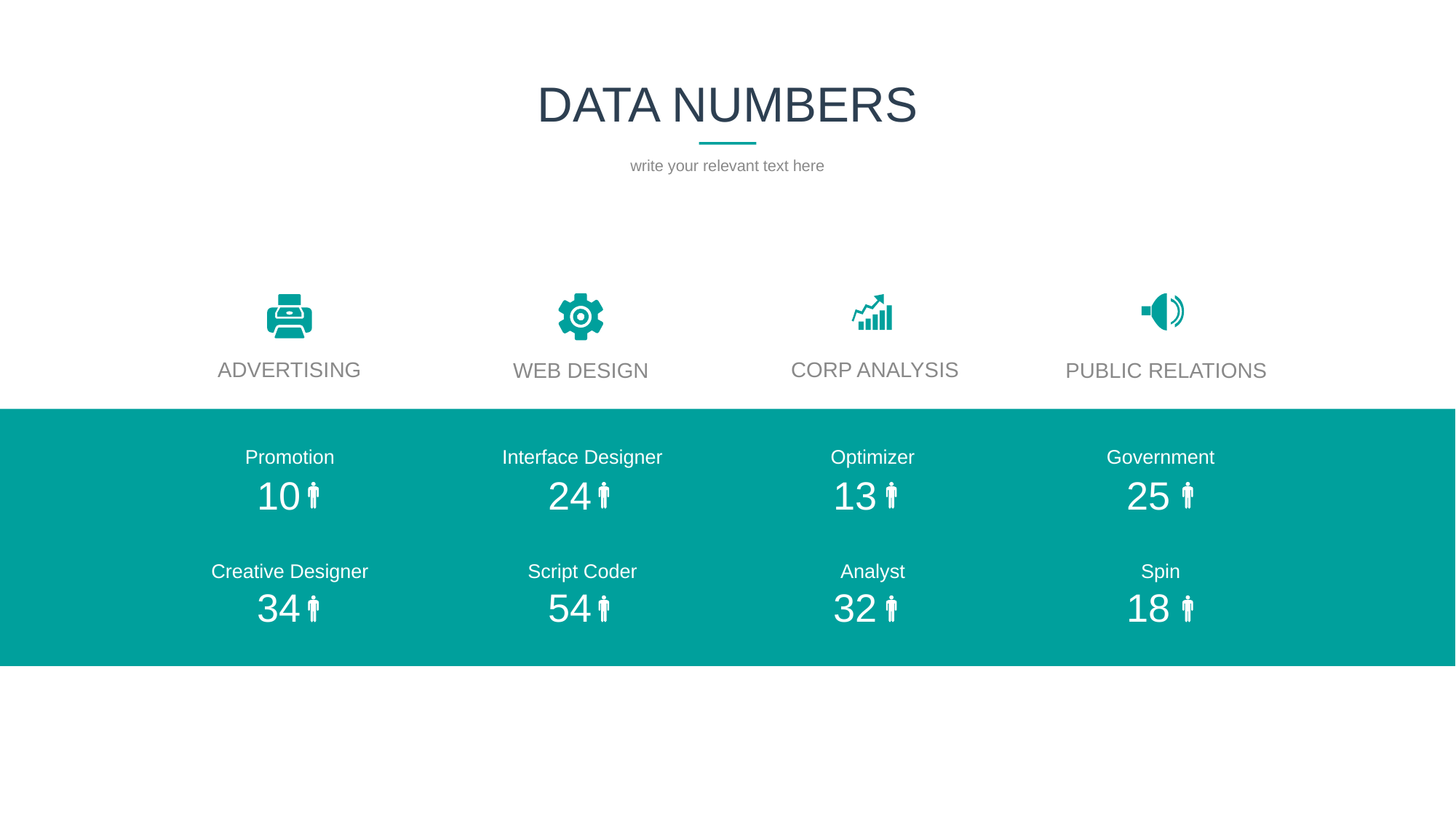

# DATA NUMBERS
write your relevant text here

ADVERTISING
CORP ANALYSIS
WEB DESIGN
PUBLIC RELATIONS

Promotion
Interface Designer
Optimizer
Government
10
24
13
25

Creative Designer
Script Coder
Analyst
Spin
34
54
32
18